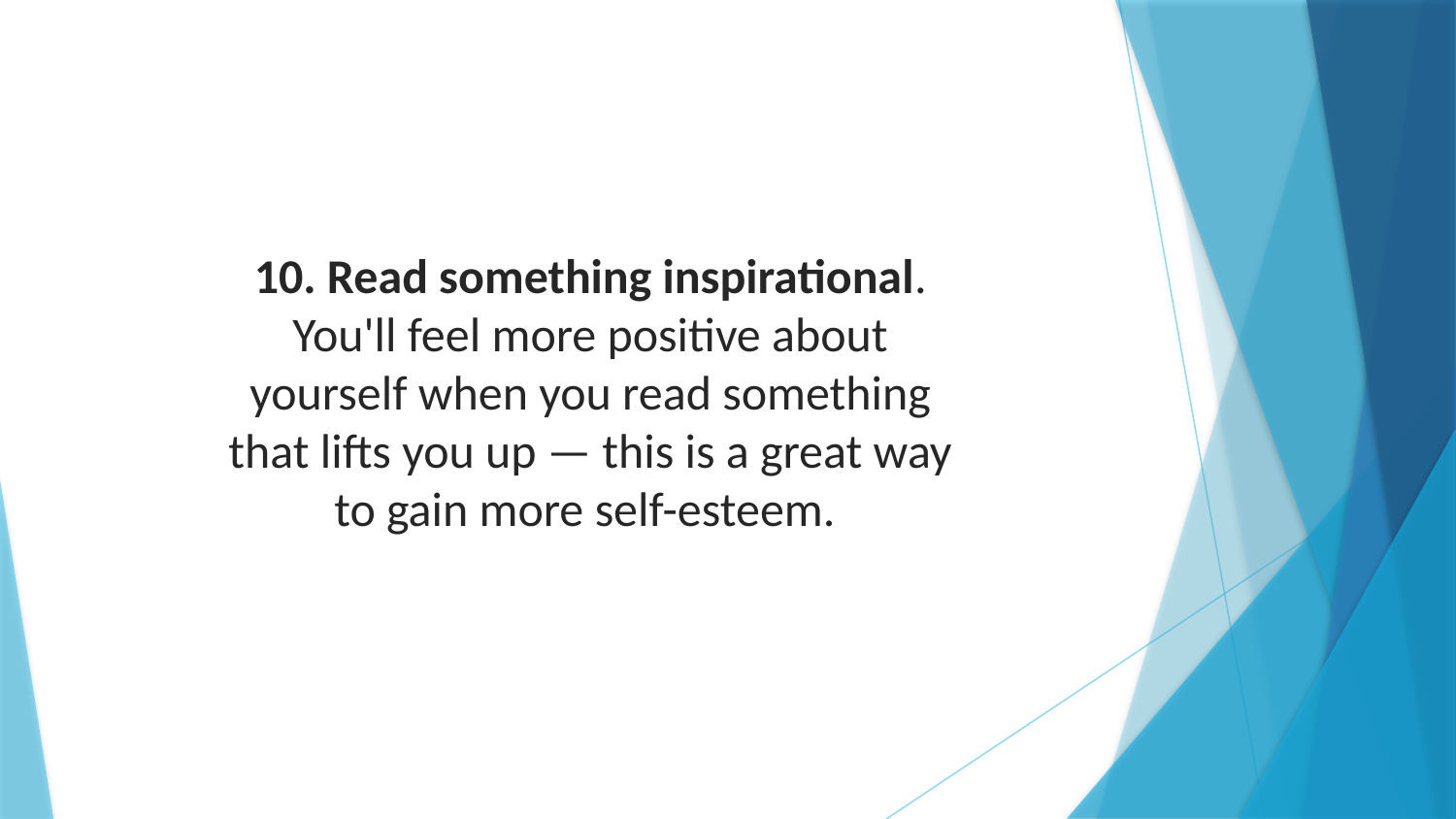

10. Read something inspirational. You'll feel more positive about yourself when you read something that lifts you up — this is a great way to gain more self-esteem.